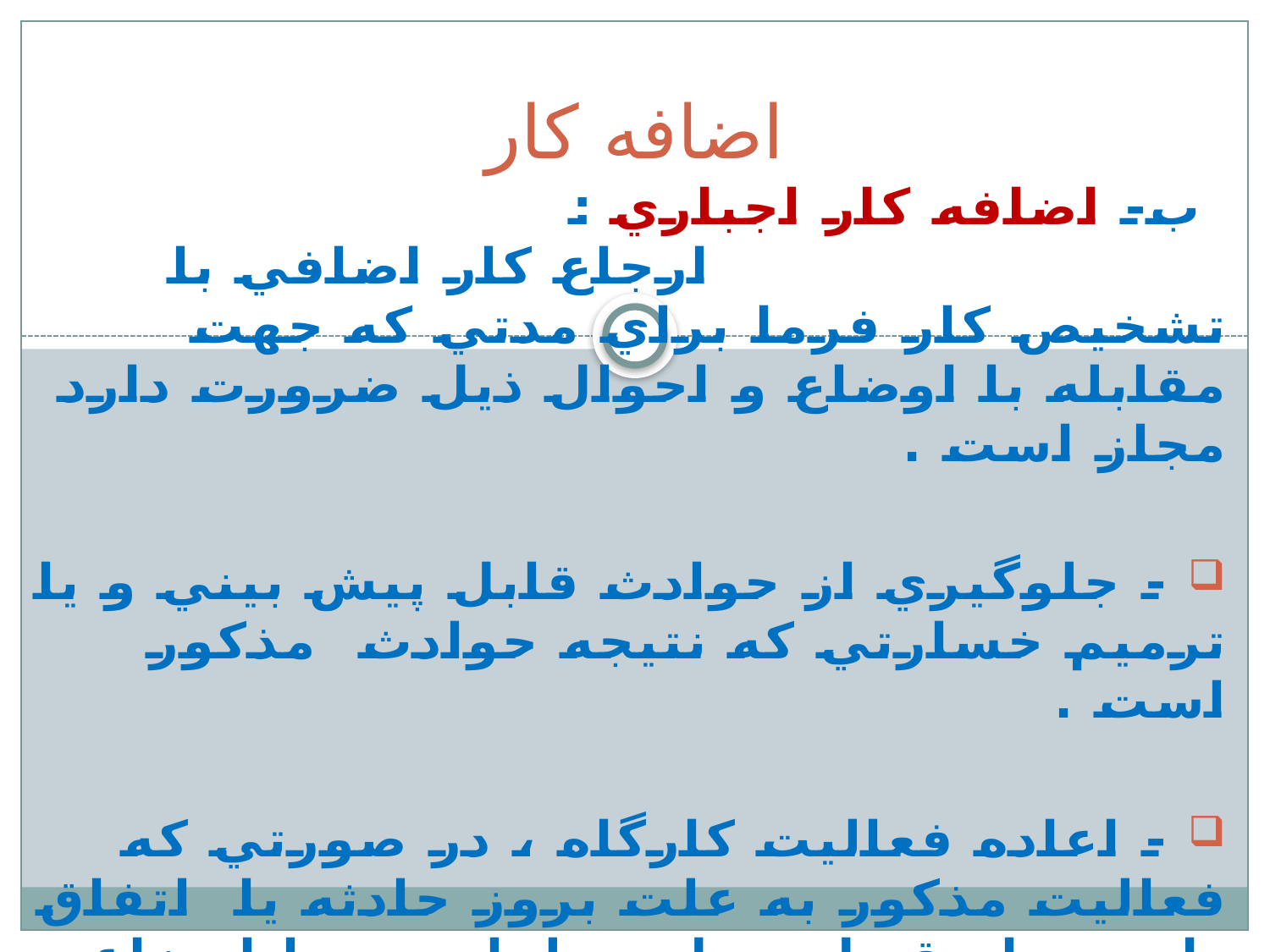

# اضافه كار
 ب- اضافه كار اجباري :                                                  ارجاع كار اضافي با تشخيص كار فرما براي مدتي كه جهت مقابله با اوضاع و احوال ذيل ضرورت دارد مجاز است .

 - جلوگيري از حوادث قابل پيش بيني و يا ترميم خسارتي كه نتيجه حوادث  مذكور است .

 - اعاده فعاليت كارگاه ، در صورتي كه فعاليت مذكور به علت بروز حادثه يا  اتفاق طبيعي از قبيل سيل ، زلزله ، و يا اوضاع و احوال غير قابل پيش بيني  ديگر قطع شده باشد .